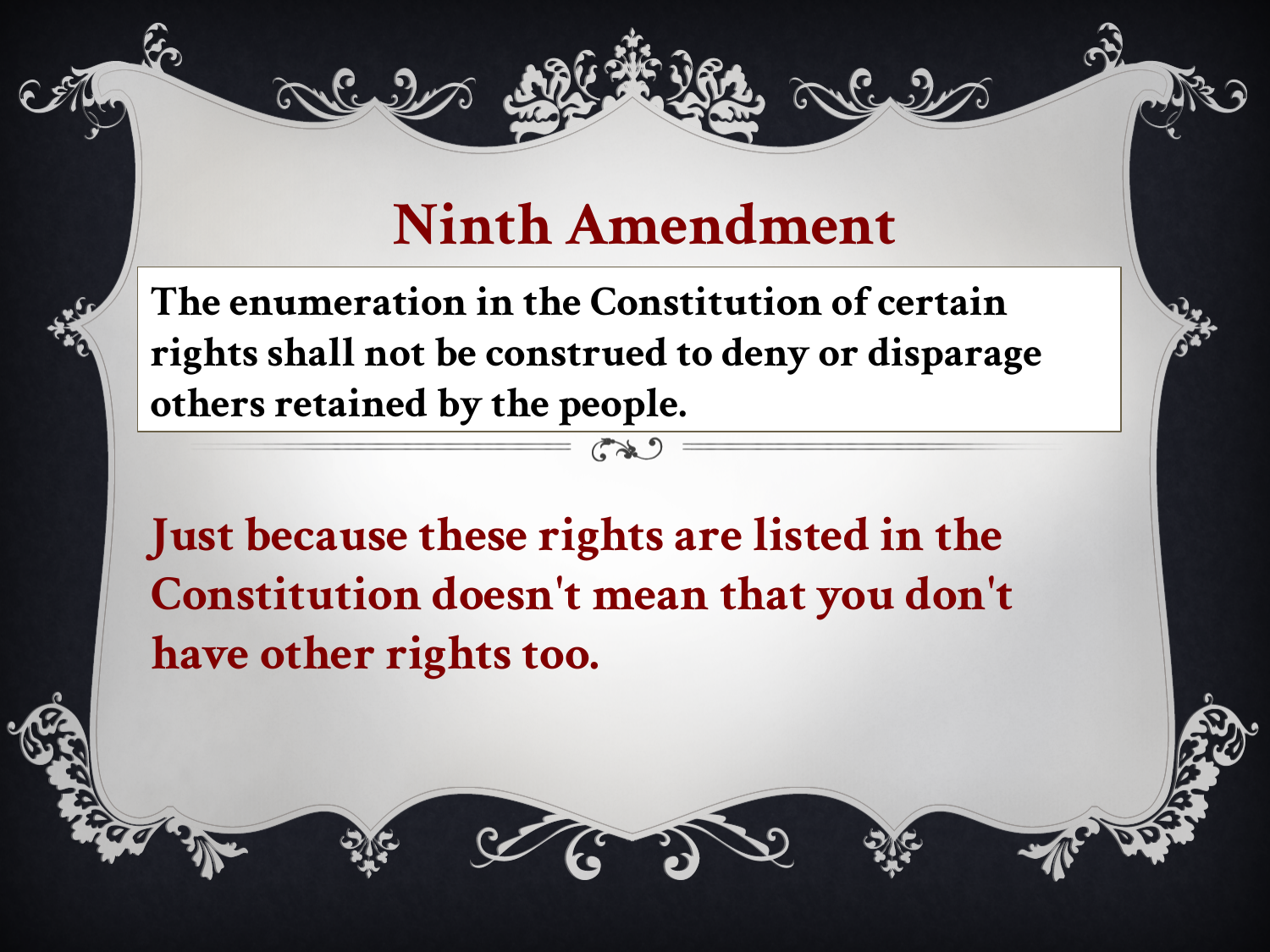

Ninth Amendment
The enumeration in the Constitution of certain rights shall not be construed to deny or disparage others retained by the people.

Just because these rights are listed in the Constitution doesn't mean that you don't have other rights too.